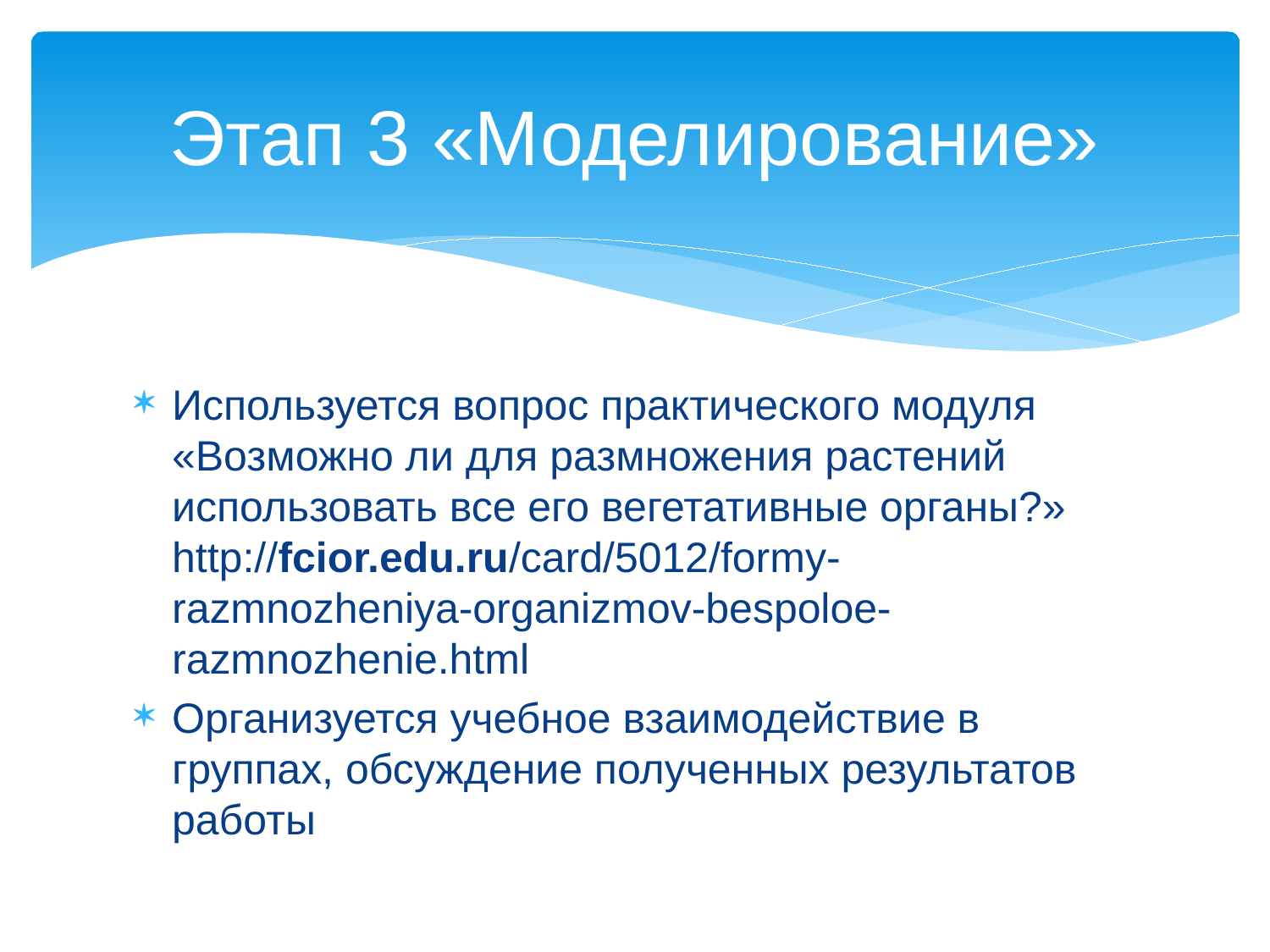

# Этап 3 «Моделирование»
Используется вопрос практического модуля «Возможно ли для размножения растений использовать все его вегетативные органы?» http://fcior.edu.ru/card/5012/formy-razmnozheniya-organizmov-bespoloe-razmnozhenie.html
Организуется учебное взаимодействие в группах, обсуждение полученных результатов работы